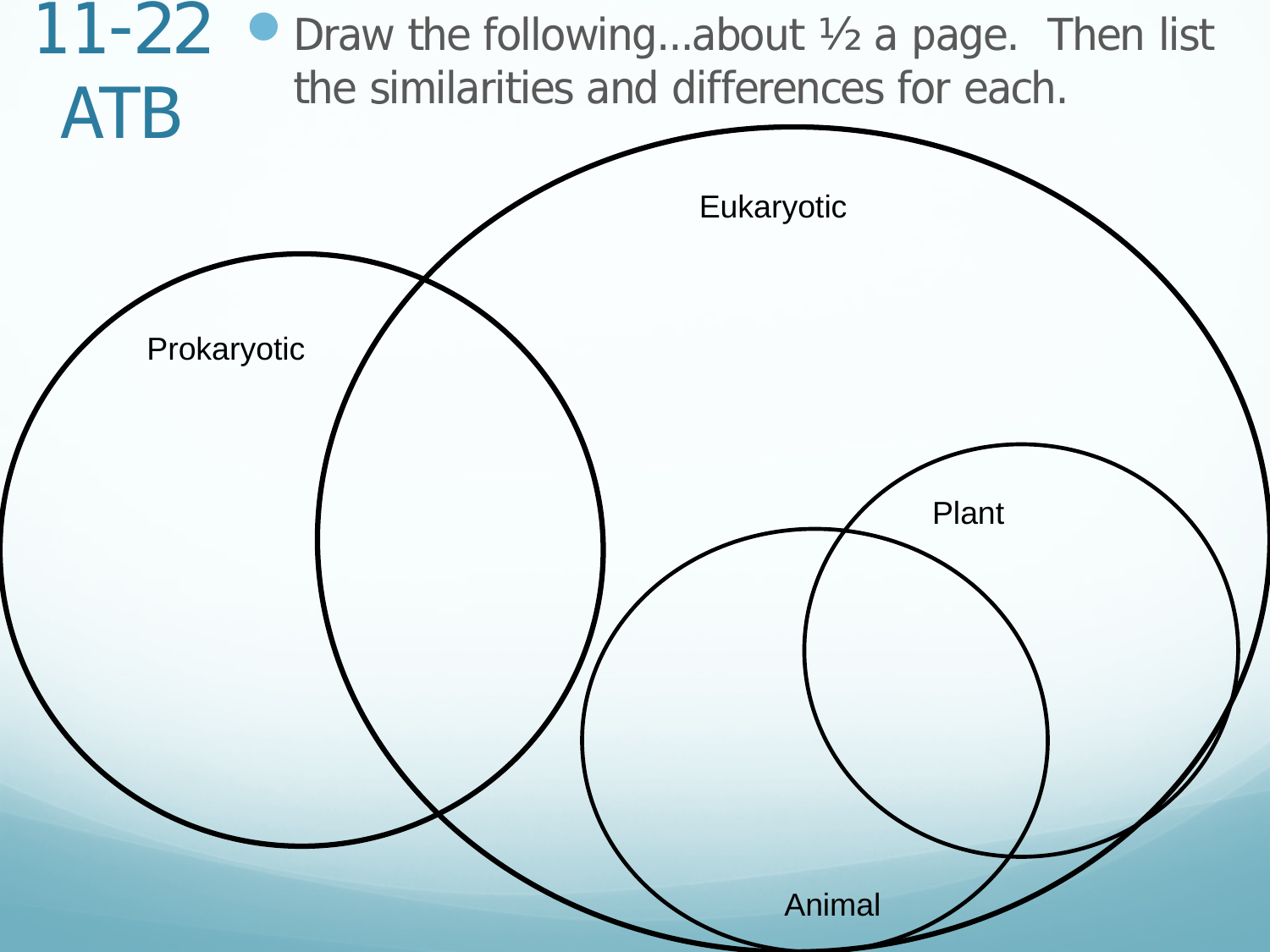

# 11-22 ATB
Draw the following…about ½ a page.  Then list the similarities and differences for each.

Eukaryotic

Prokaryotic

Plant

Animal